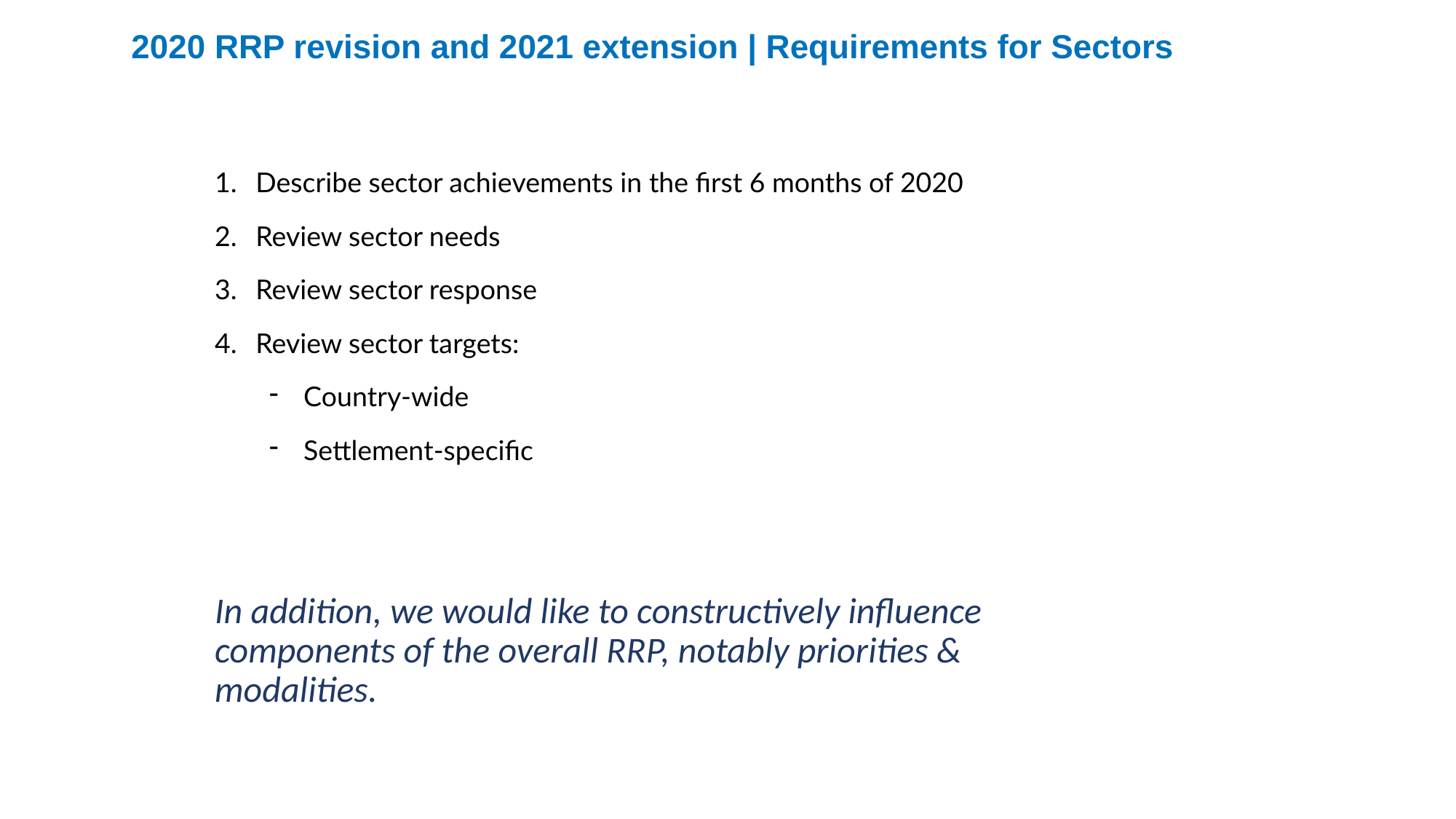

# 2020 RRP revision and 2021 extension | Requirements for Sectors
Describe sector achievements in the first 6 months of 2020
Review sector needs
Review sector response
Review sector targets:
Country-wide
Settlement-specific

In addition, we would like to constructively influence components of the overall RRP, notably priorities & modalities.